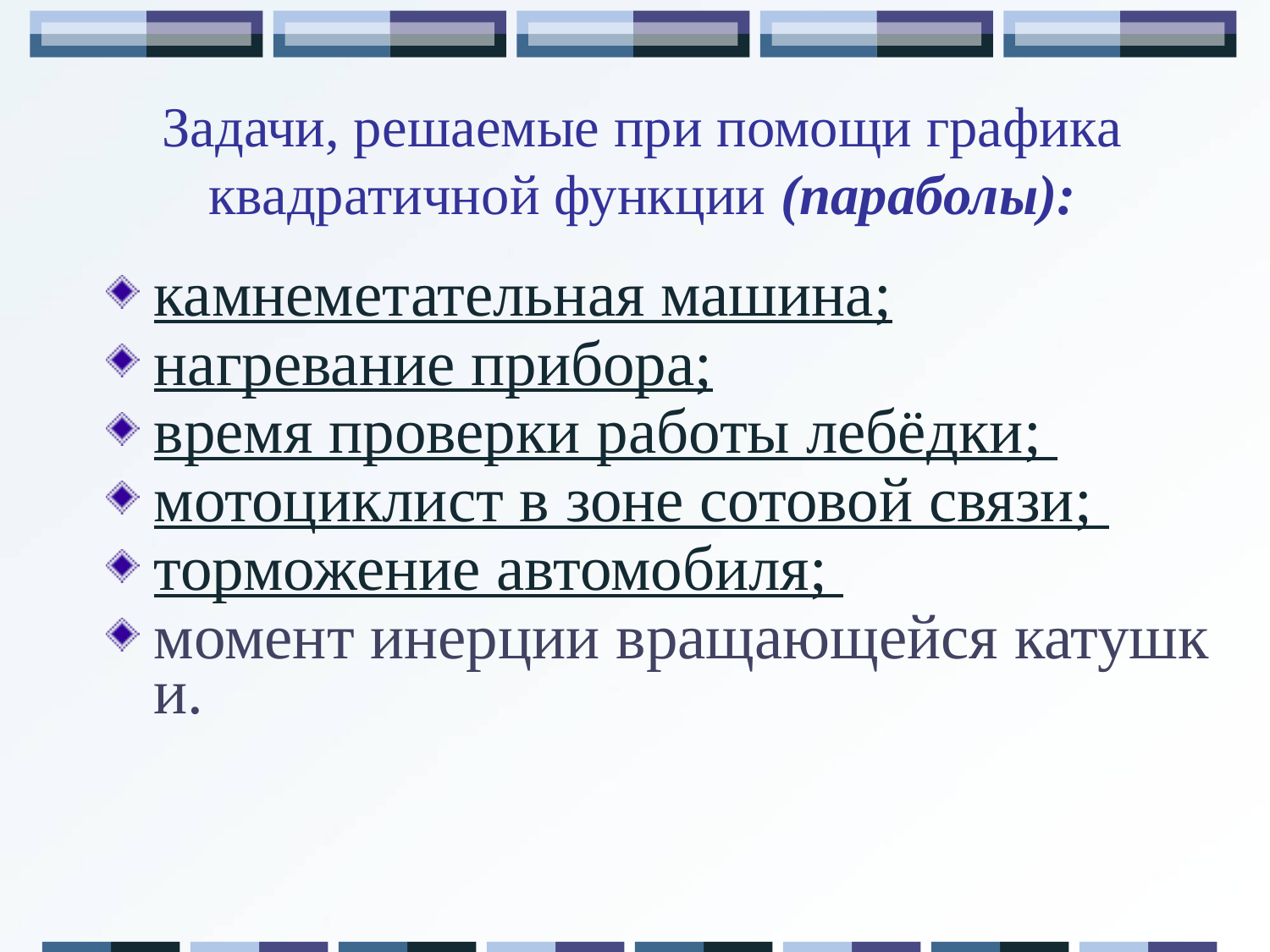

Задачи, решаемые при помощи графика квадратичной функции (параболы):
камнеметательная машина;
нагревание прибора;
время проверки работы лебёдки;
мотоциклист в зоне сотовой связи;
торможение автомобиля;
момент инерции вращающейся катушки.